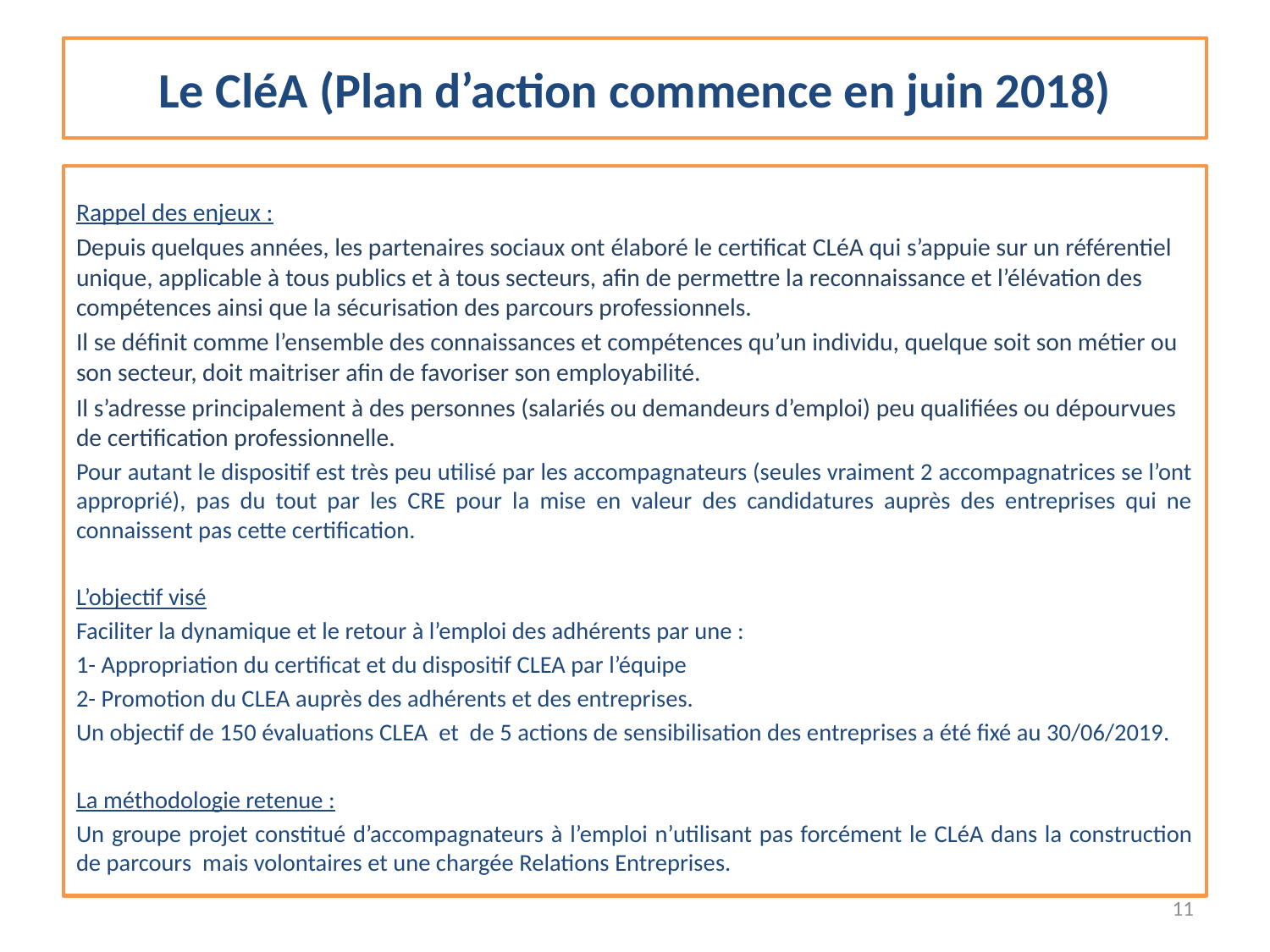

# Le CléA (Plan d’action commence en juin 2018)

Rappel des enjeux :
Depuis quelques années, les partenaires sociaux ont élaboré le certificat CLéA qui s’appuie sur un référentiel unique, applicable à tous publics et à tous secteurs, afin de permettre la reconnaissance et l’élévation des compétences ainsi que la sécurisation des parcours professionnels.
Il se définit comme l’ensemble des connaissances et compétences qu’un individu, quelque soit son métier ou son secteur, doit maitriser afin de favoriser son employabilité.
Il s’adresse principalement à des personnes (salariés ou demandeurs d’emploi) peu qualifiées ou dépourvues de certification professionnelle.
Pour autant le dispositif est très peu utilisé par les accompagnateurs (seules vraiment 2 accompagnatrices se l’ont approprié), pas du tout par les CRE pour la mise en valeur des candidatures auprès des entreprises qui ne connaissent pas cette certification.

L’objectif visé
Faciliter la dynamique et le retour à l’emploi des adhérents par une :
1- Appropriation du certificat et du dispositif CLEA par l’équipe
2- Promotion du CLEA auprès des adhérents et des entreprises.
Un objectif de 150 évaluations CLEA  et  de 5 actions de sensibilisation des entreprises a été fixé au 30/06/2019.

La méthodologie retenue :
Un groupe projet constitué d’accompagnateurs à l’emploi n’utilisant pas forcément le CLéA dans la construction de parcours  mais volontaires et une chargée Relations Entreprises.

11